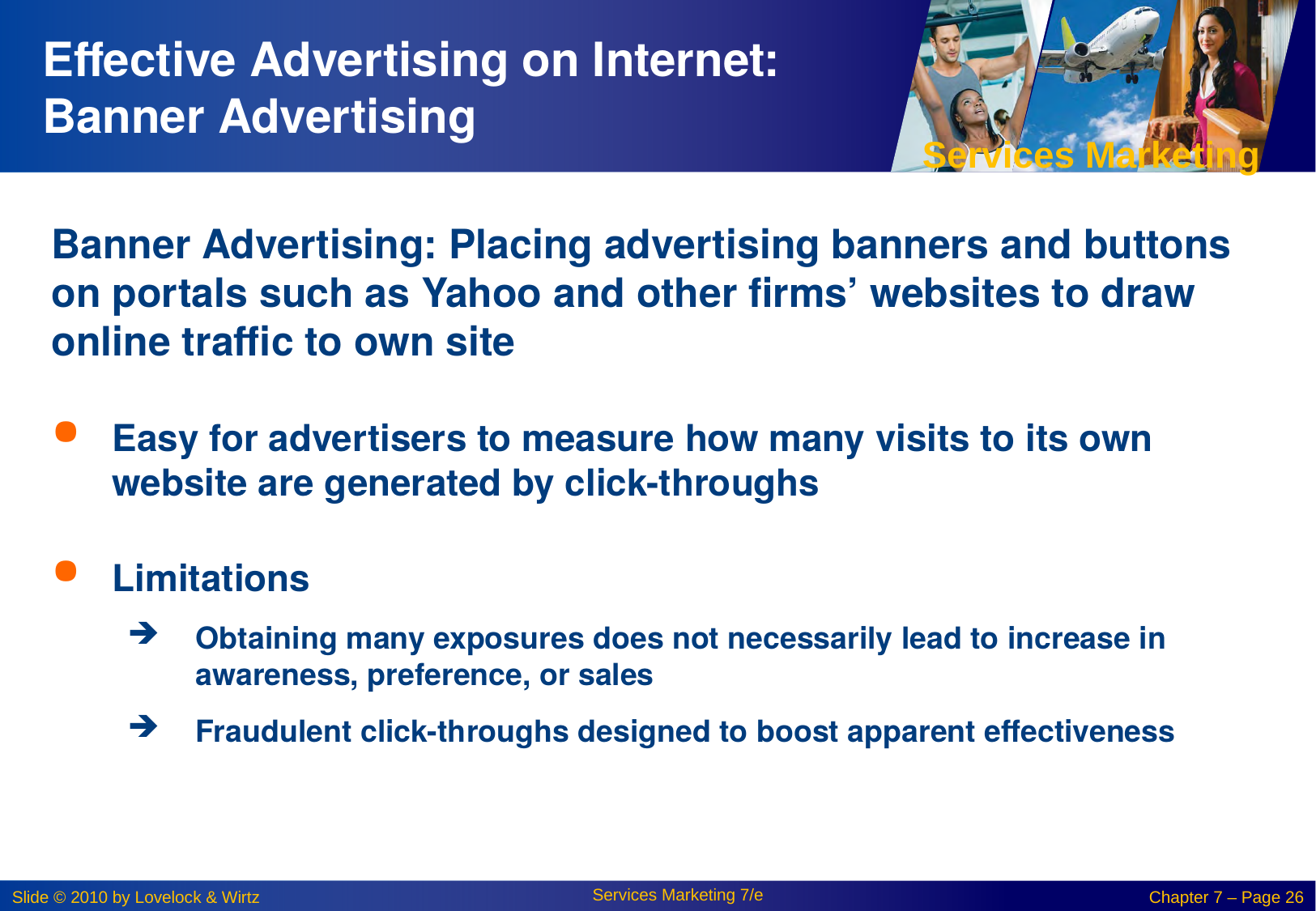

# Effective Advertising on Internet: Banner Advertising
Banner Advertising: Placing advertising banners and buttons on portals such as Yahoo and other firms’ websites to draw online traffic to own site
Easy for advertisers to measure how many visits to its own website are generated by click-throughs
Limitations
Obtaining many exposures does not necessarily lead to increase in awareness, preference, or sales
Fraudulent click-throughs designed to boost apparent effectiveness